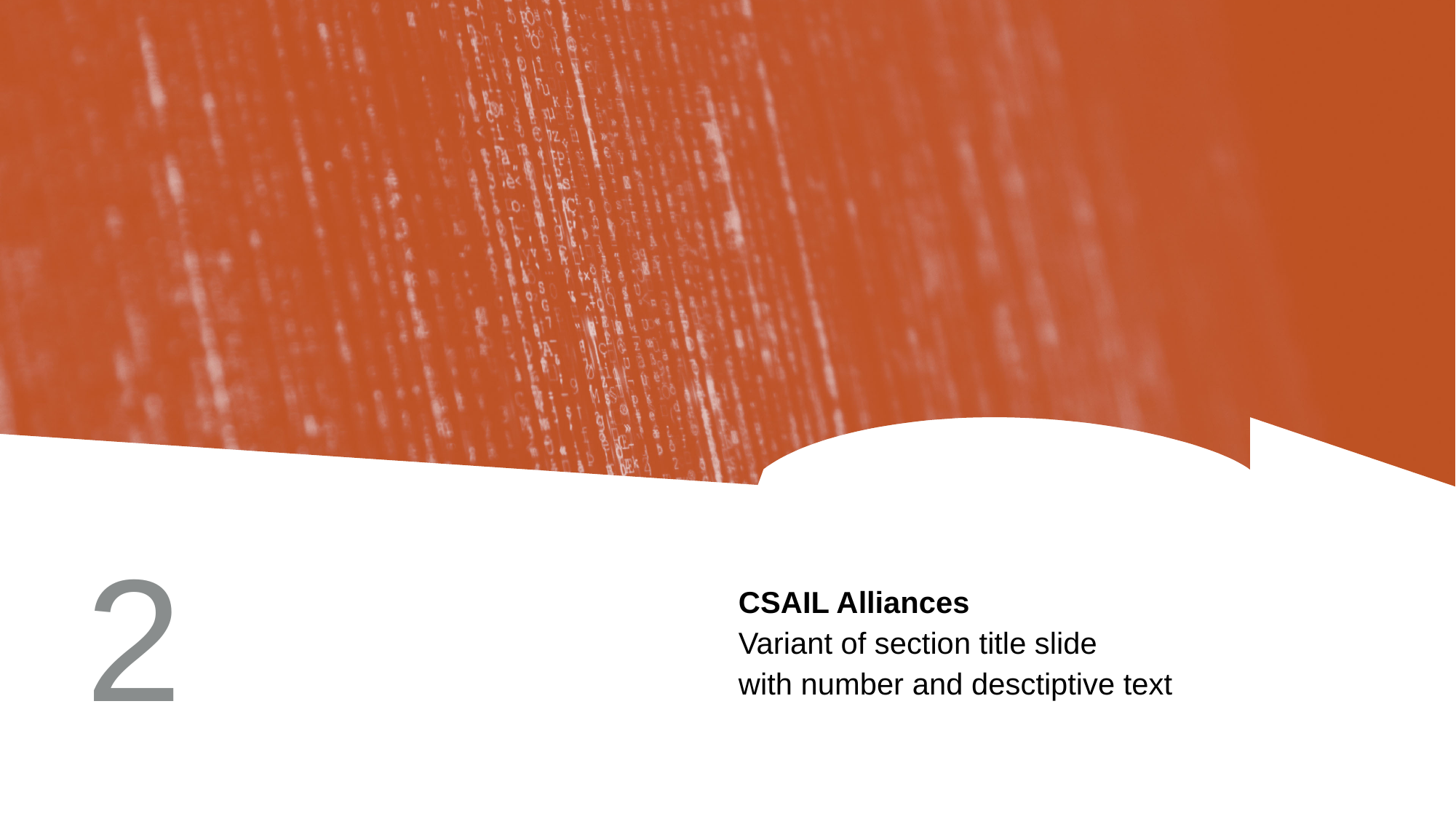

CSAIL Alliances
Variant of section title slide
with number and desctiptive text
# 2
CSAIL OVERVIEW: HISTORY
© 2019 Name Last name, MIT CSAIL
SLIDE  8